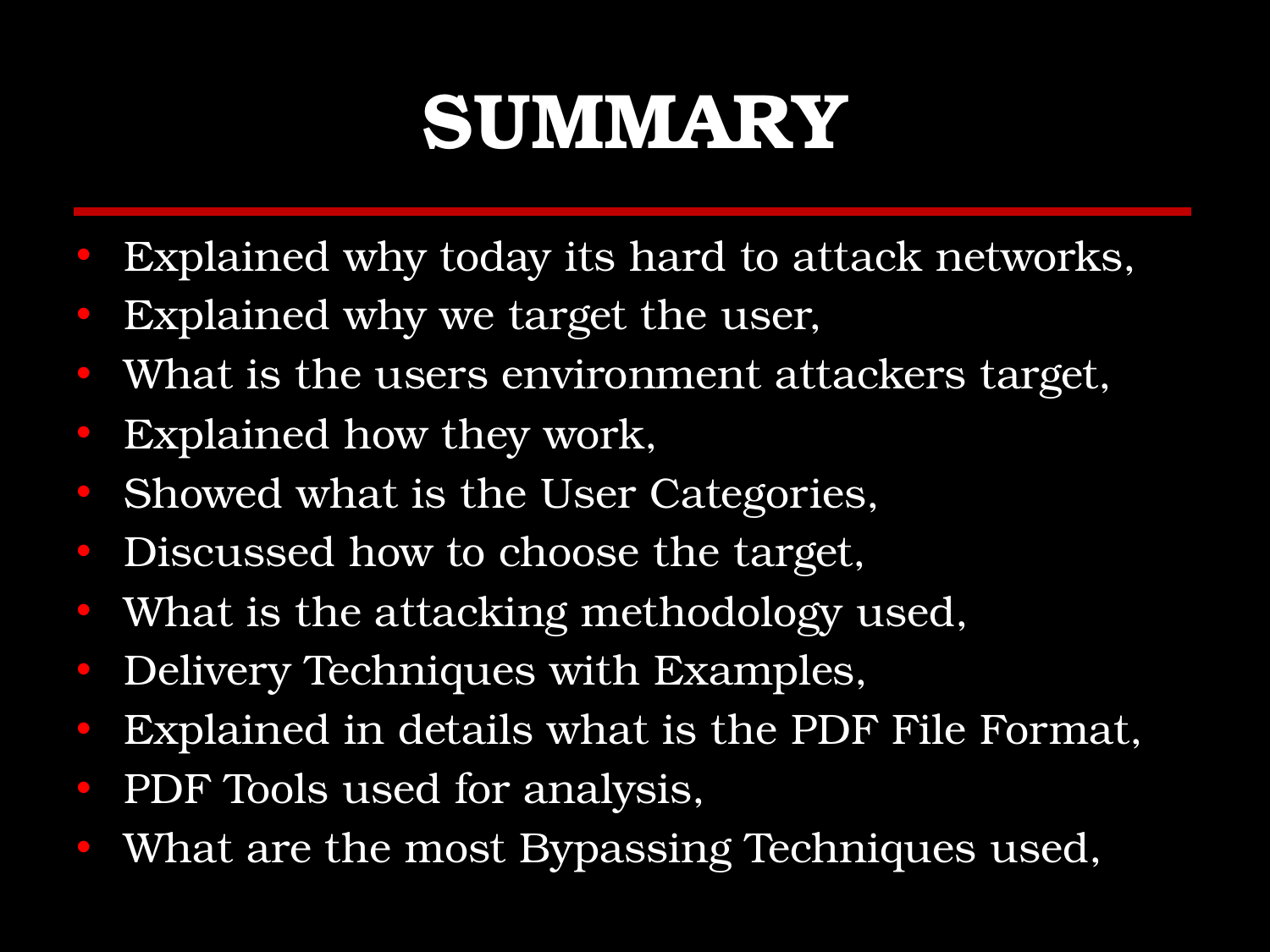

# SUMMARY
Explained why today its hard to attack networks,
Explained why we target the user,
What is the users environment attackers target,
Explained how they work,
Showed what is the User Categories,
Discussed how to choose the target,
What is the attacking methodology used,
Delivery Techniques with Examples,
Explained in details what is the PDF File Format,
PDF Tools used for analysis,
What are the most Bypassing Techniques used,